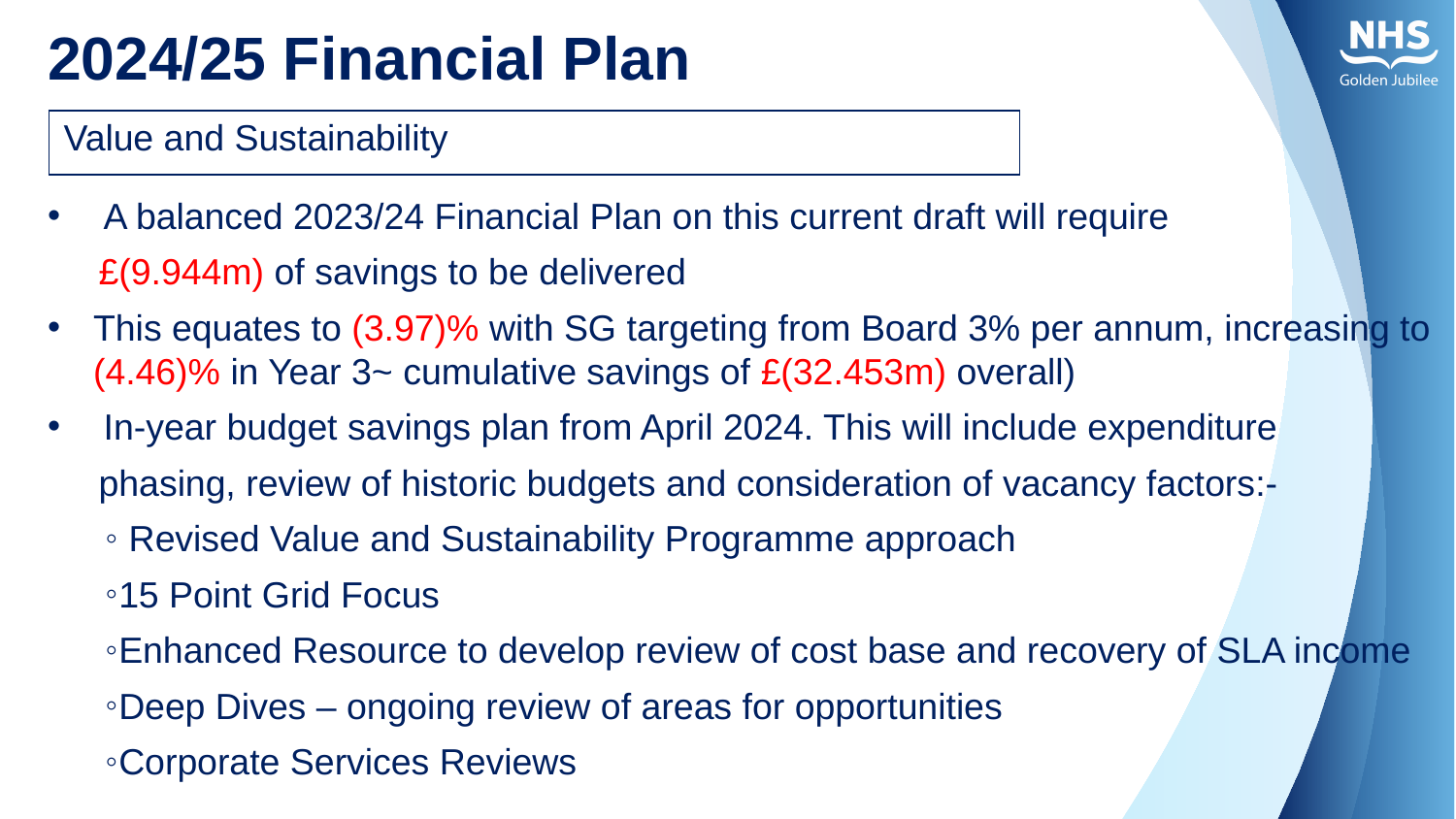

# 2024/25 Financial Plan
| Value and Sustainability |
| --- |
 A balanced 2023/24 Financial Plan on this current draft will require
     £(9.944m) of savings to be delivered
This equates to (3.97)% with SG targeting from Board 3% per annum, increasing to (4.46)% in Year 3~ cumulative savings of £(32.453m) overall)
 In-year budget savings plan from April 2024. This will include expenditure
     phasing, review of historic budgets and consideration of vacancy factors:-
 Revised Value and Sustainability Programme approach
15 Point Grid Focus
Enhanced Resource to develop review of cost base and recovery of SLA income
Deep Dives – ongoing review of areas for opportunities
Corporate Services Reviews